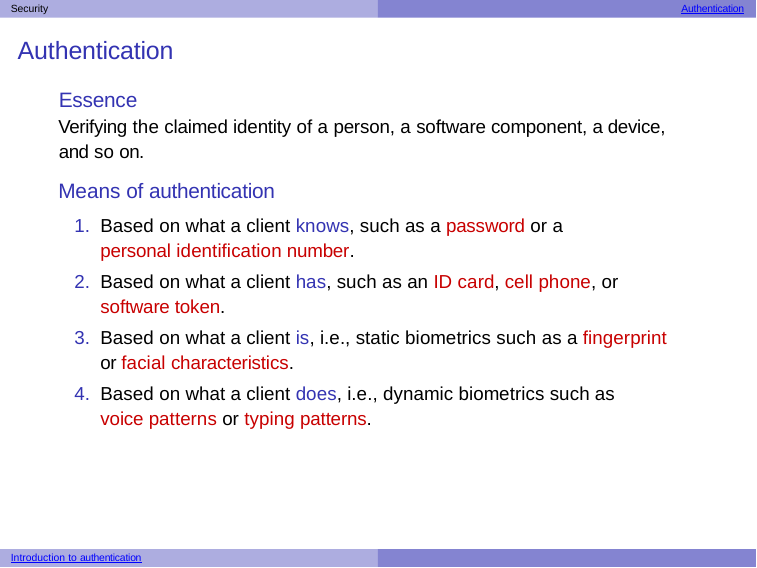

Security	Authentication
# Authentication
Essence
Verifying the claimed identity of a person, a software component, a device, and so on.
Means of authentication
Based on what a client knows, such as a password or a personal identification number.
Based on what a client has, such as an ID card, cell phone, or software token.
Based on what a client is, i.e., static biometrics such as a fingerprint or facial characteristics.
Based on what a client does, i.e., dynamic biometrics such as voice patterns or typing patterns.
Introduction to authentication